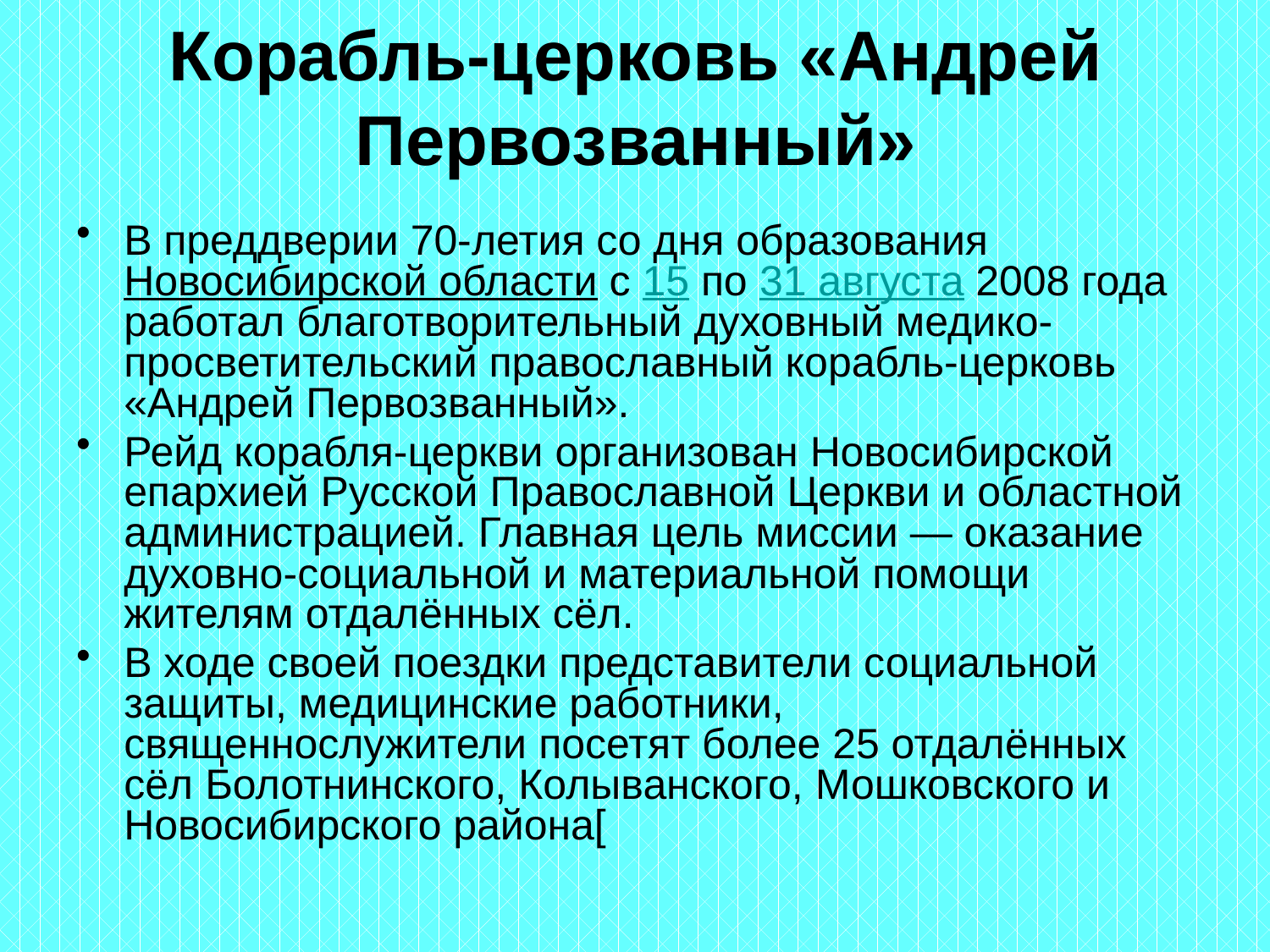

# Корабль-церковь «Андрей Первозванный»
В преддверии 70-летия со дня образования Новосибирской области с 15 по 31 августа 2008 года работал благотворительный духовный медико-просветительский православный корабль-церковь «Андрей Первозванный».
Рейд корабля-церкви организован Новосибирской епархией Русской Православной Церкви и областной администрацией. Главная цель миссии — оказание духовно-социальной и материальной помощи жителям отдалённых сёл.
В ходе своей поездки представители социальной защиты, медицинские работники, священнослужители посетят более 25 отдалённых сёл Болотнинского, Колыванского, Мошковского и Новосибирского района[